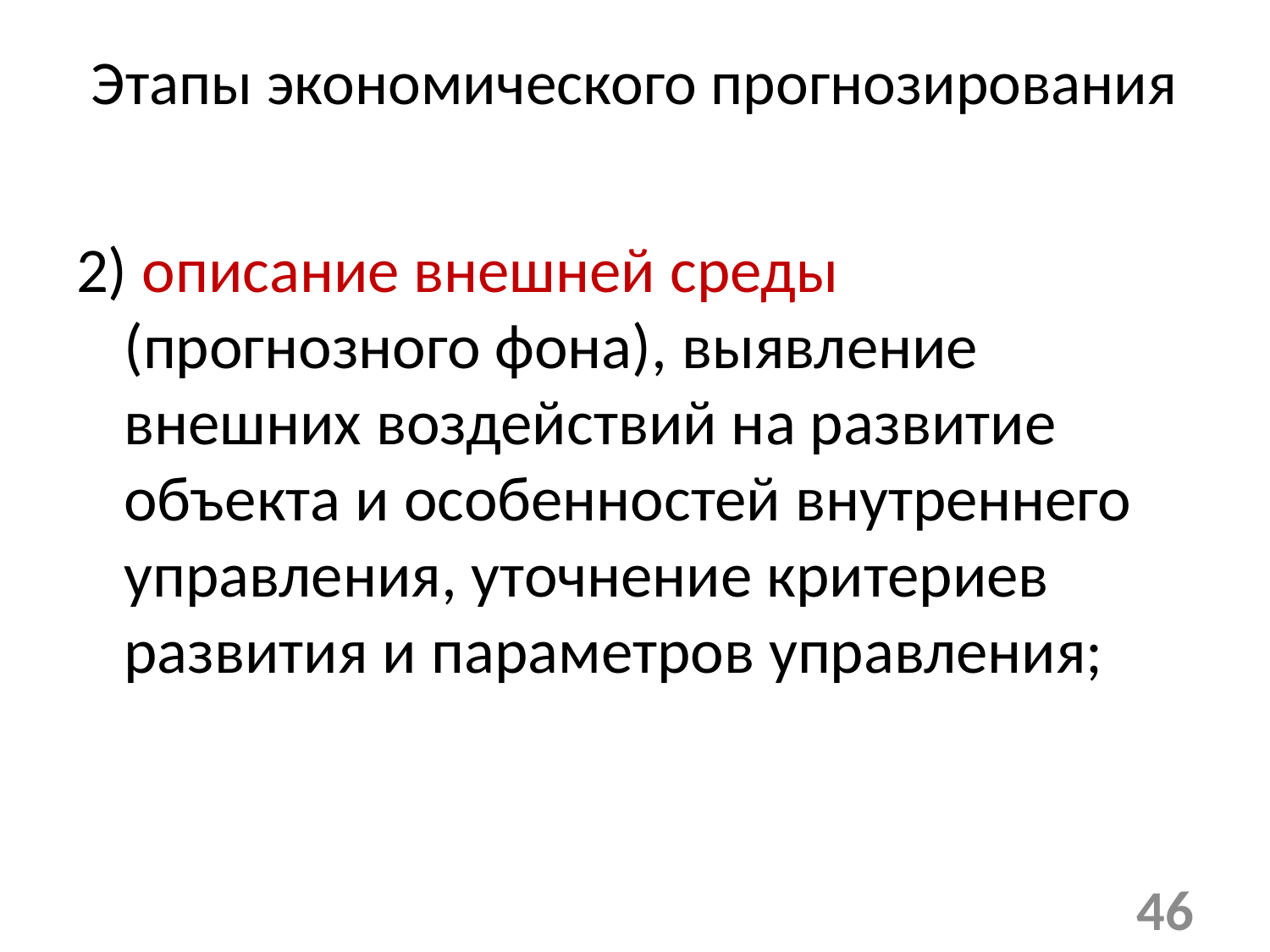

# Этапы экономического прогнозирования
2) описание внешней среды (прогнозного фона), выявление внешних воздействий на развитие объекта и особенностей внутреннего управления, уточнение критериев развития и параметров управления;
46